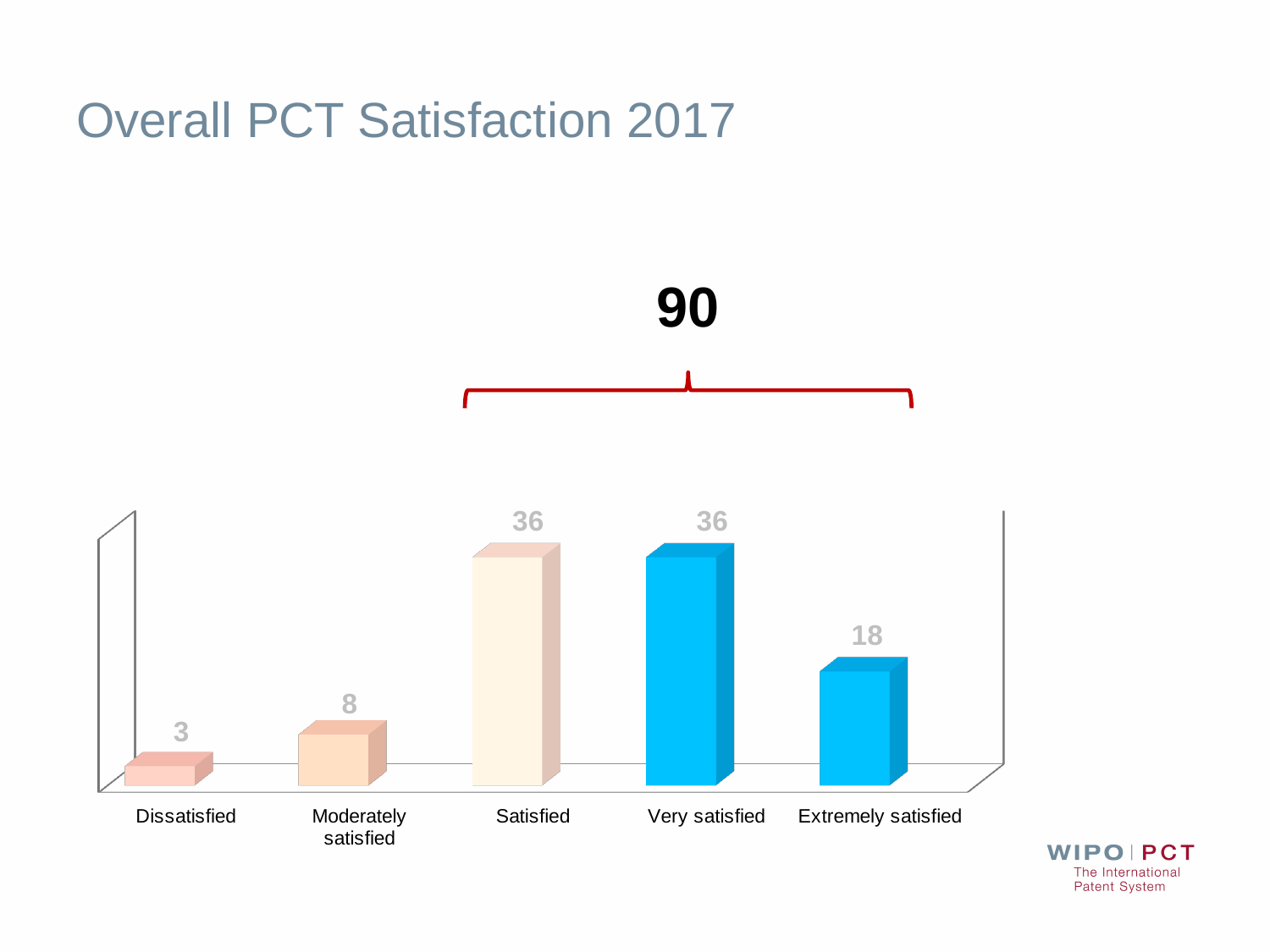

# Overall PCT Satisfaction 2017

90

[unsupported chart]